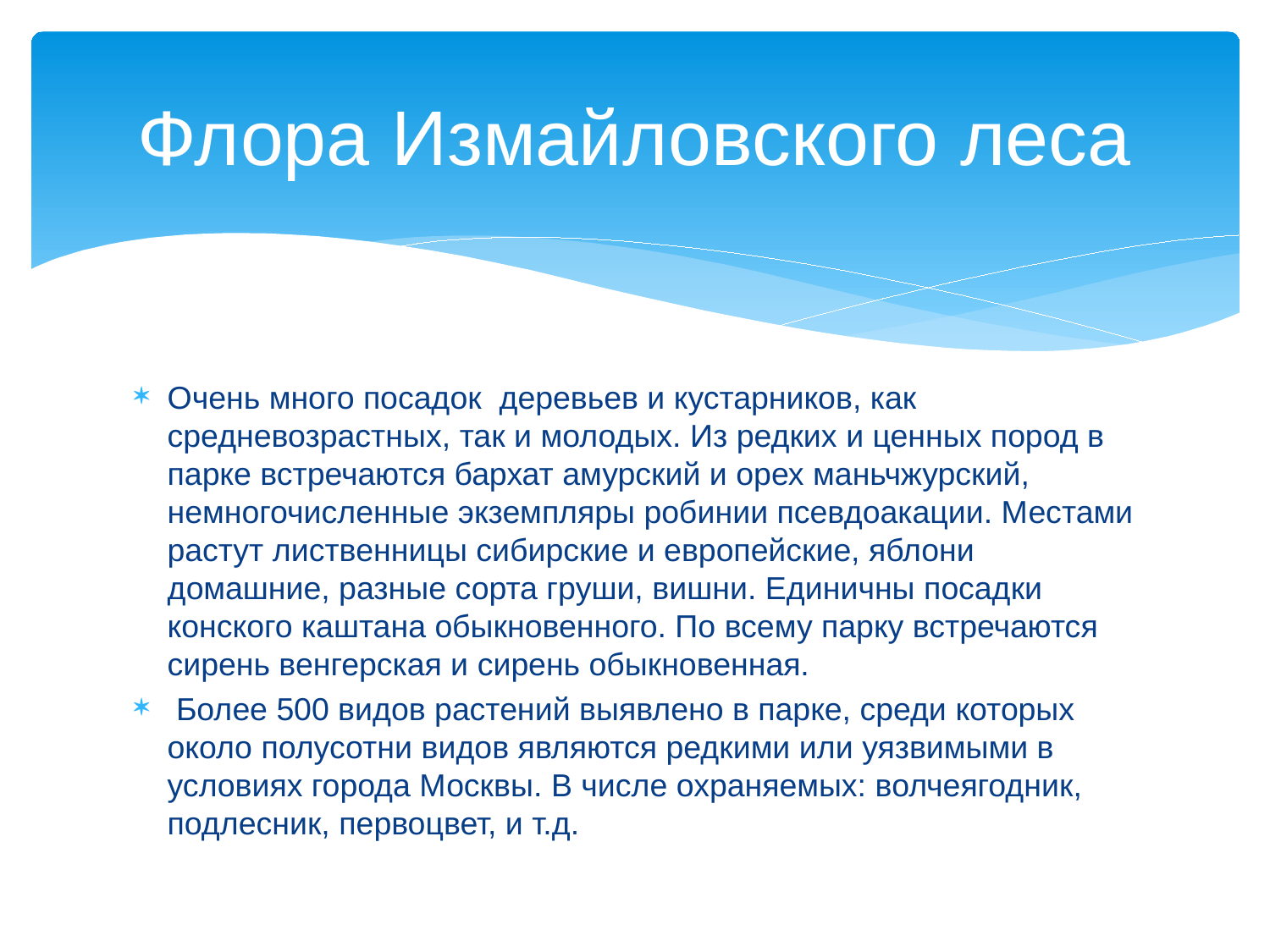

# Флора Измайловского леса
Очень много посадок  деревьев и кустарников, как средневозрастных, так и молодых. Из редких и ценных пород в парке встречаются бархат амурский и орех маньчжурский, немногочисленные экземпляры робинии псевдоакации. Местами растут лиственницы сибирские и европейские, яблони домашние, разные сорта груши, вишни. Единичны посадки конского каштана обыкновенного. По всему парку встречаются сирень венгерская и сирень обыкновенная.
 Более 500 видов растений выявлено в парке, среди которых около полусотни видов являются редкими или уязвимыми в условиях города Москвы. В числе охраняемых: волчеягодник, подлесник, первоцвет, и т.д.